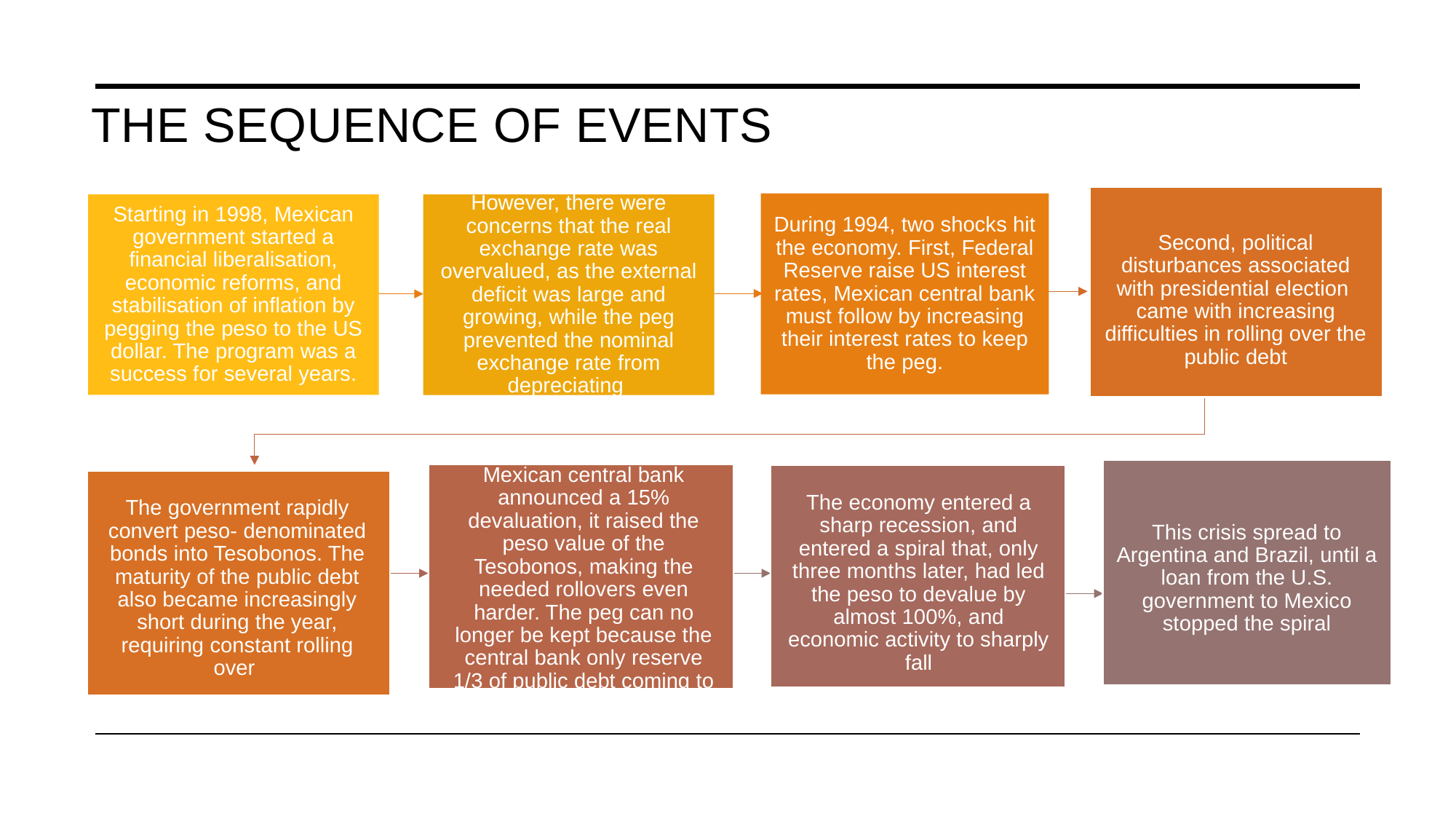

# The SEQUENCE OF events
Second, political disturbances associated with presidential election  came with increasing difficulties in rolling over the public debt

During 1994, two shocks hit the economy. First, Federal Reserve raise US interest rates, Mexican central bank must follow by increasing their interest rates to keep the peg.
Starting in 1998, Mexican government started a financial liberalisation, economic reforms, and stabilisation of inflation by pegging the peso to the US dollar. The program was a success for several years.
However, there were concerns that the real exchange rate was overvalued, as the external deficit was large and growing, while the peg prevented the nominal exchange rate from depreciating

The economy entered a sharp recession, and entered a spiral that, only three months later, had led the peso to devalue by almost 100%, and economic activity to sharply fall
The government rapidly convert peso- denominated bonds into Tesobonos. The maturity of the public debt also became increasingly short during the year, requiring constant rolling over

This crisis spread to Argentina and Brazil, until a loan from the U.S. government to Mexico stopped the spiral

20 December 1994, the Mexican central bank announced a 15% devaluation, it raised the peso value of the Tesobonos, making the needed rollovers even harder. The peg can no longer be kept because the central bank only reserve 1/3 of public debt coming to due